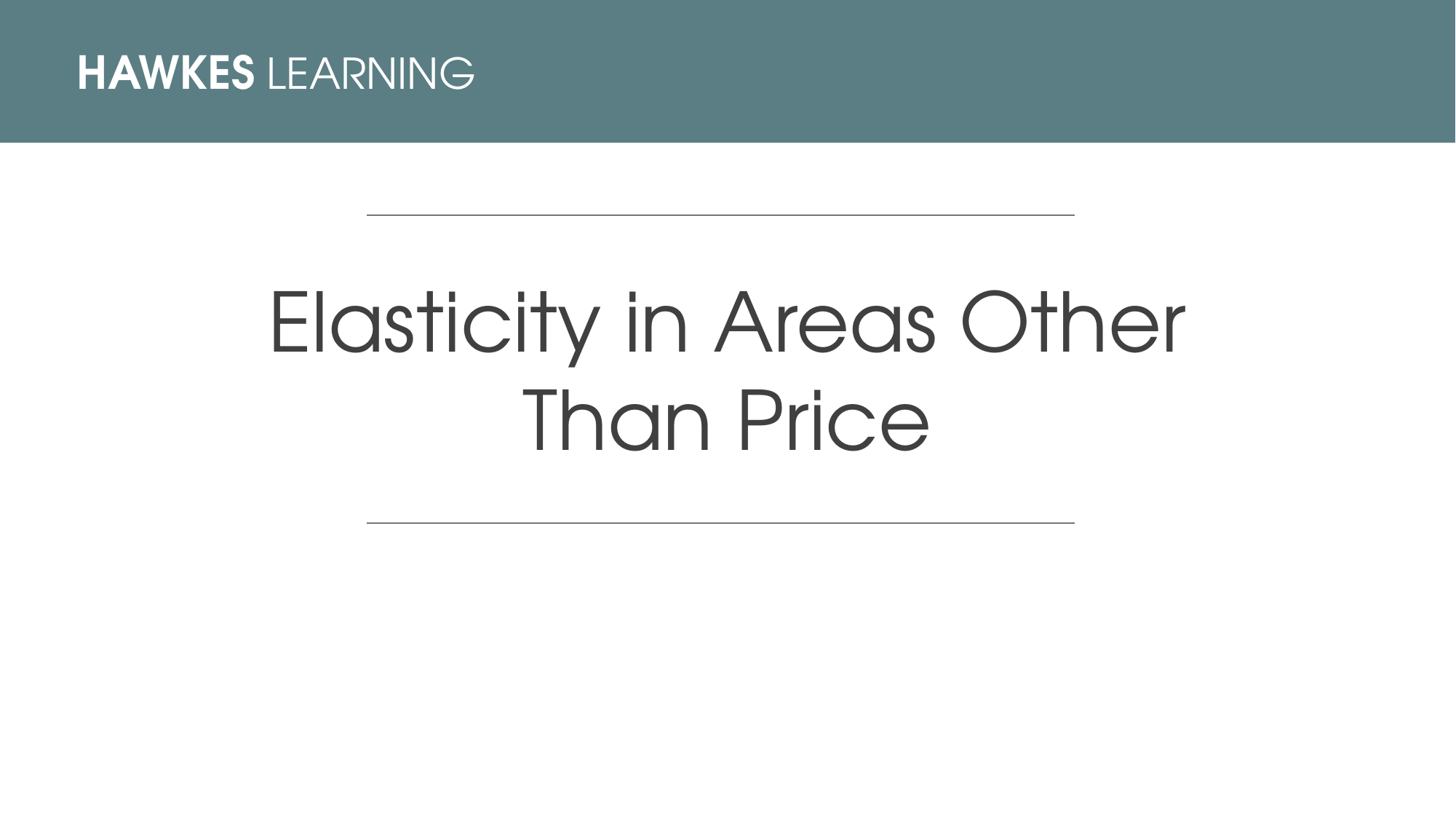

HAWKES LEARNING
Elasticity in Areas Other Than Price